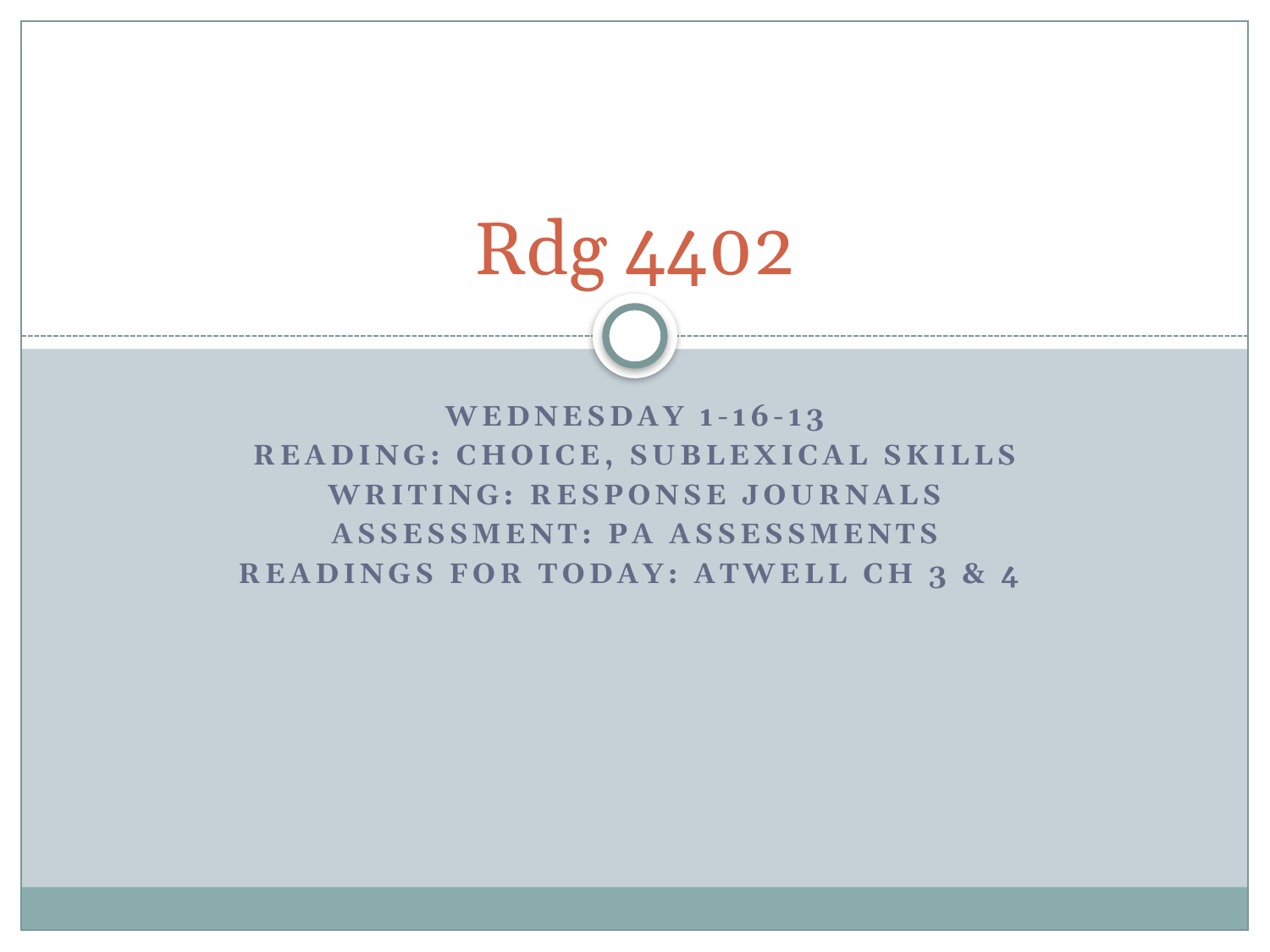

# Rdg 4402
Wednesday 1-16-13
Reading: cHoice, sublexical skills
Writing: response journals
Assessment: PA assessments
Readings for today: Atwell Ch 3 & 4